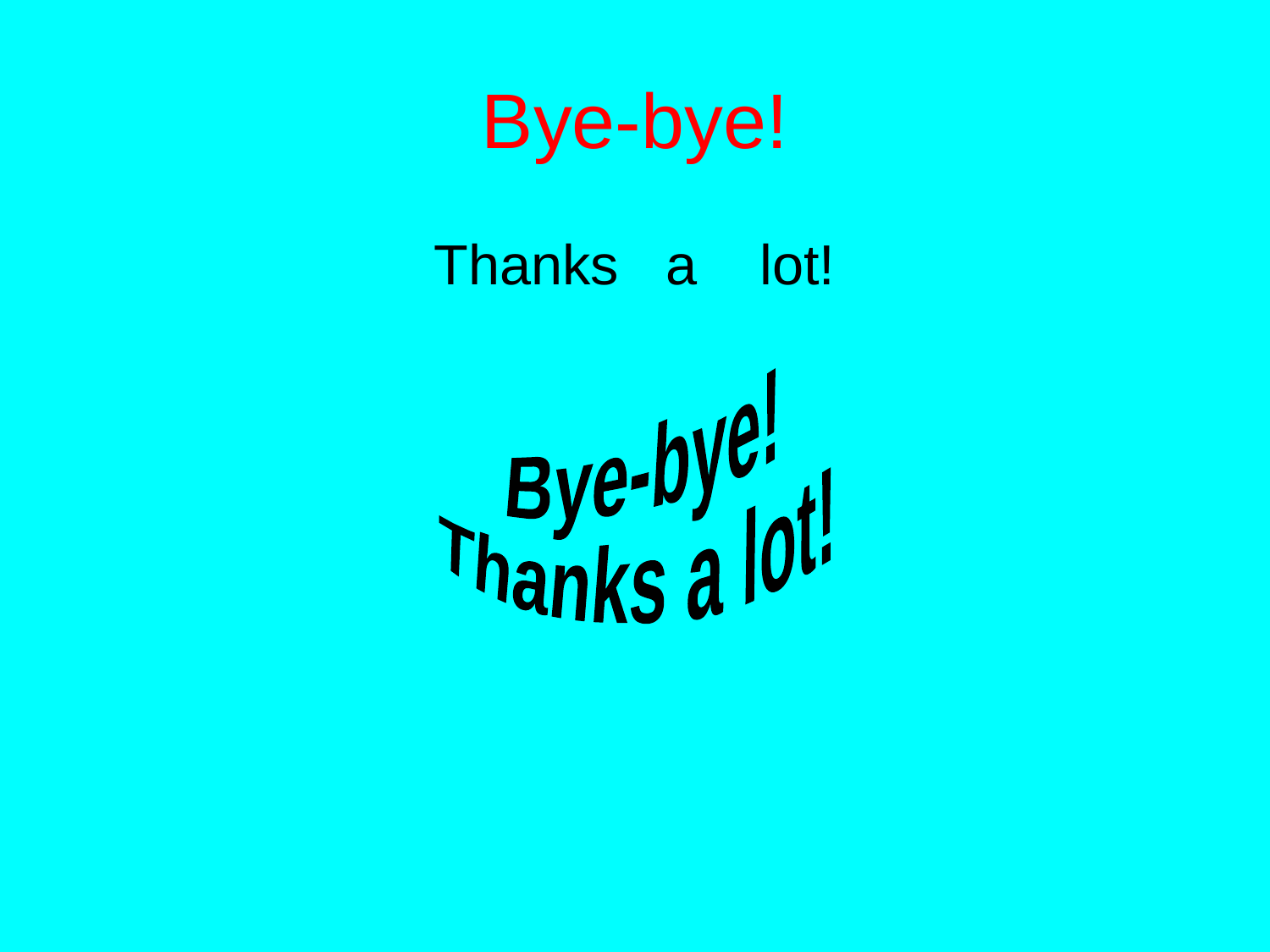

# Bye-bye!
Thanks   a    lot!
Bye-bye!
Thanks a lot!